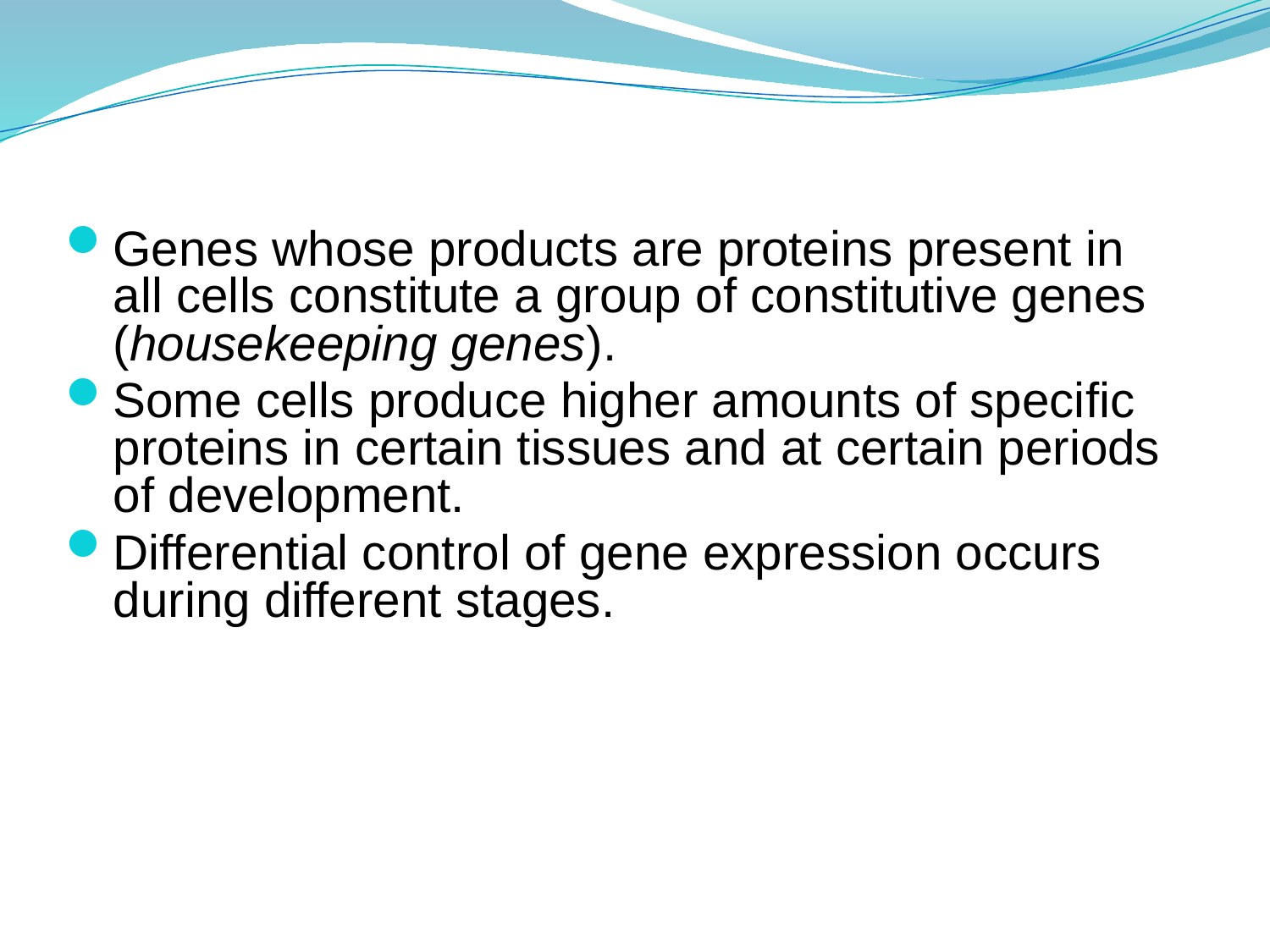

Genes whose products are proteins present in all cells constitute a group of constitutive genes (housekeeping genes).
Some cells produce higher amounts of specific proteins in certain tissues and at certain periods of development.
Differential control of gene expression occurs during different stages.